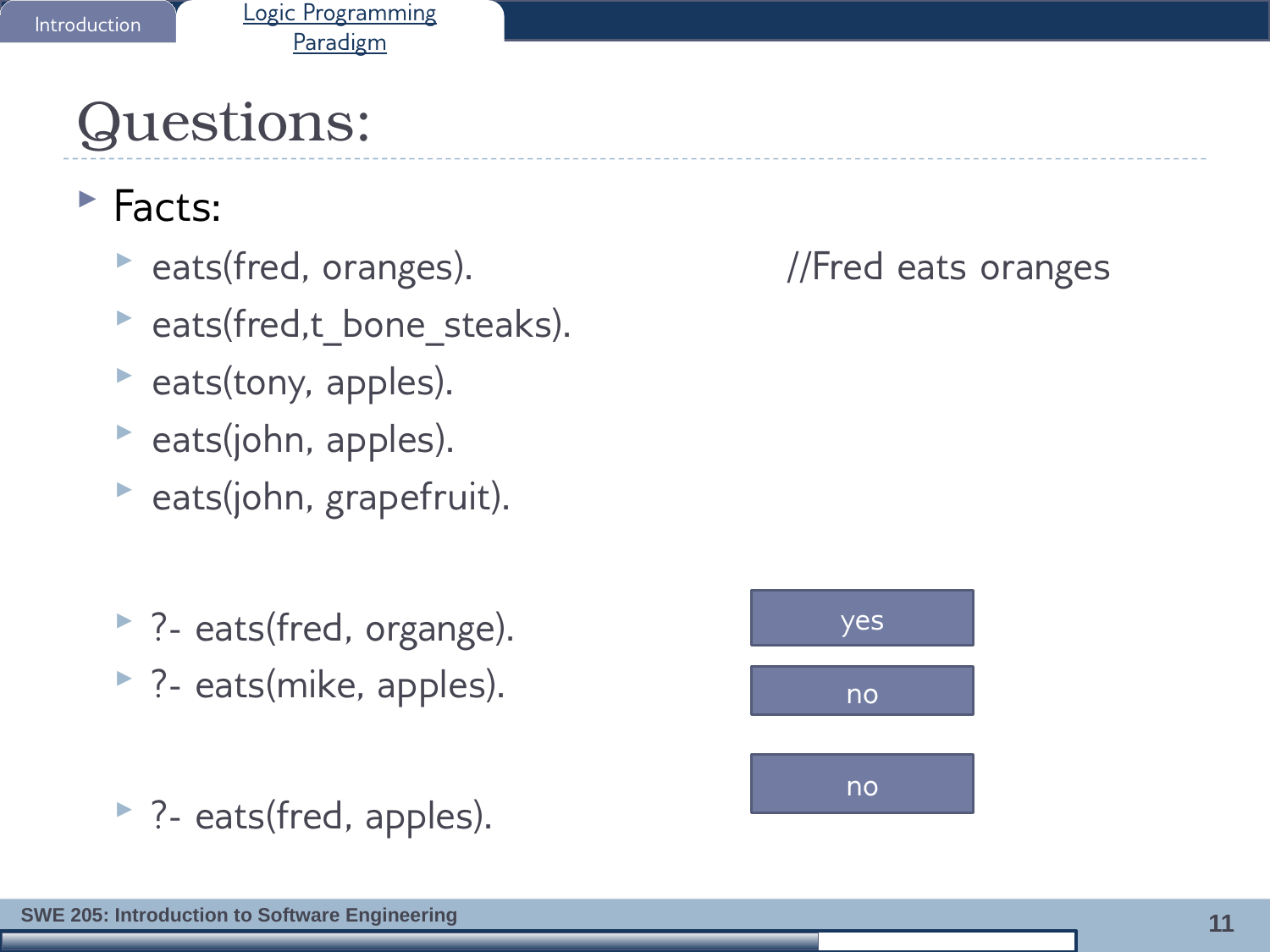

Introduction
Logic Programming Paradigm
# Questions:
Facts:
eats(fred, oranges). 			//Fred eats oranges
eats(fred,t_bone_steaks).
eats(tony, apples).
eats(john, apples).
eats(john, grapefruit).

?- eats(fred, organge).
?- eats(mike, apples).

?- eats(fred, apples).

yes
no
no
11